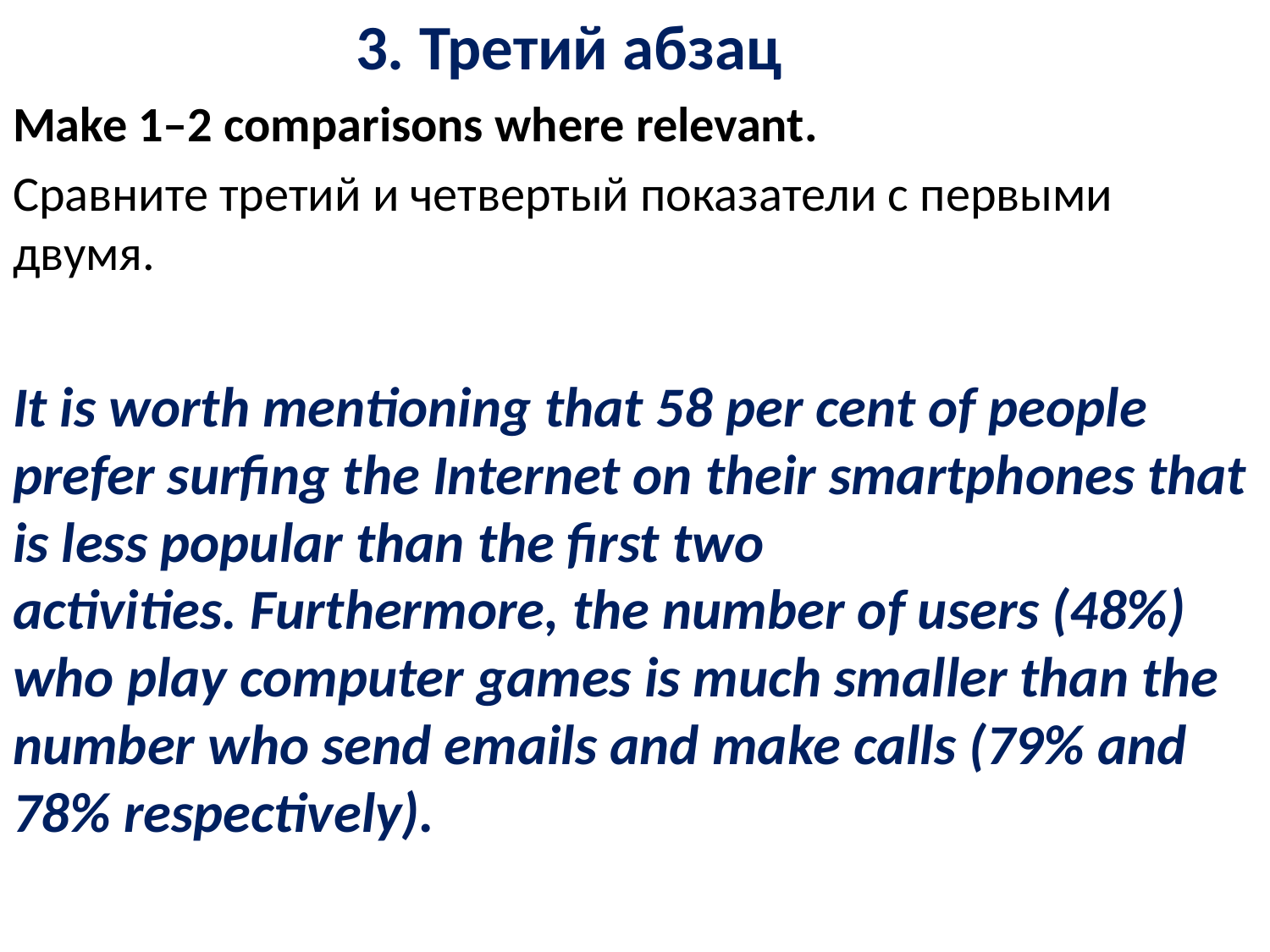

3. Третий абзац
Make 1–2 comparisons where relevant.
Сравните третий и четвертый показатели с первыми двумя.

It is worth mentioning that 58 per cent of people prefer surfing the Internet on their smartphones that is less popular than the first two activities. Furthermore, the number of users (48%) who play computer games is much smaller than the number who send emails and make calls (79% and 78% respectively).

#